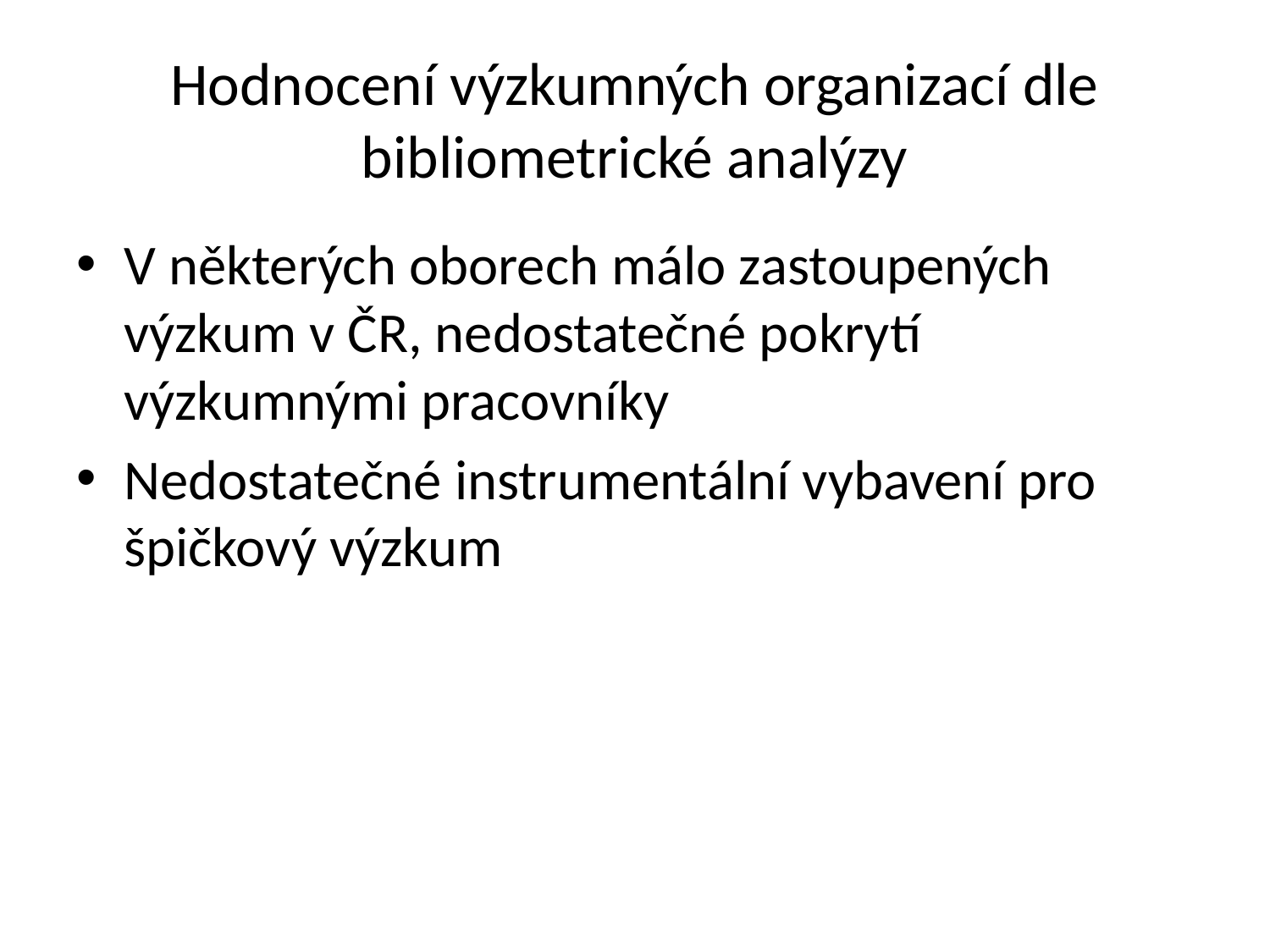

# Hodnocení výzkumných organizací dle bibliometrické analýzy
V některých oborech málo zastoupených výzkum v ČR, nedostatečné pokrytí výzkumnými pracovníky
Nedostatečné instrumentální vybavení pro špičkový výzkum